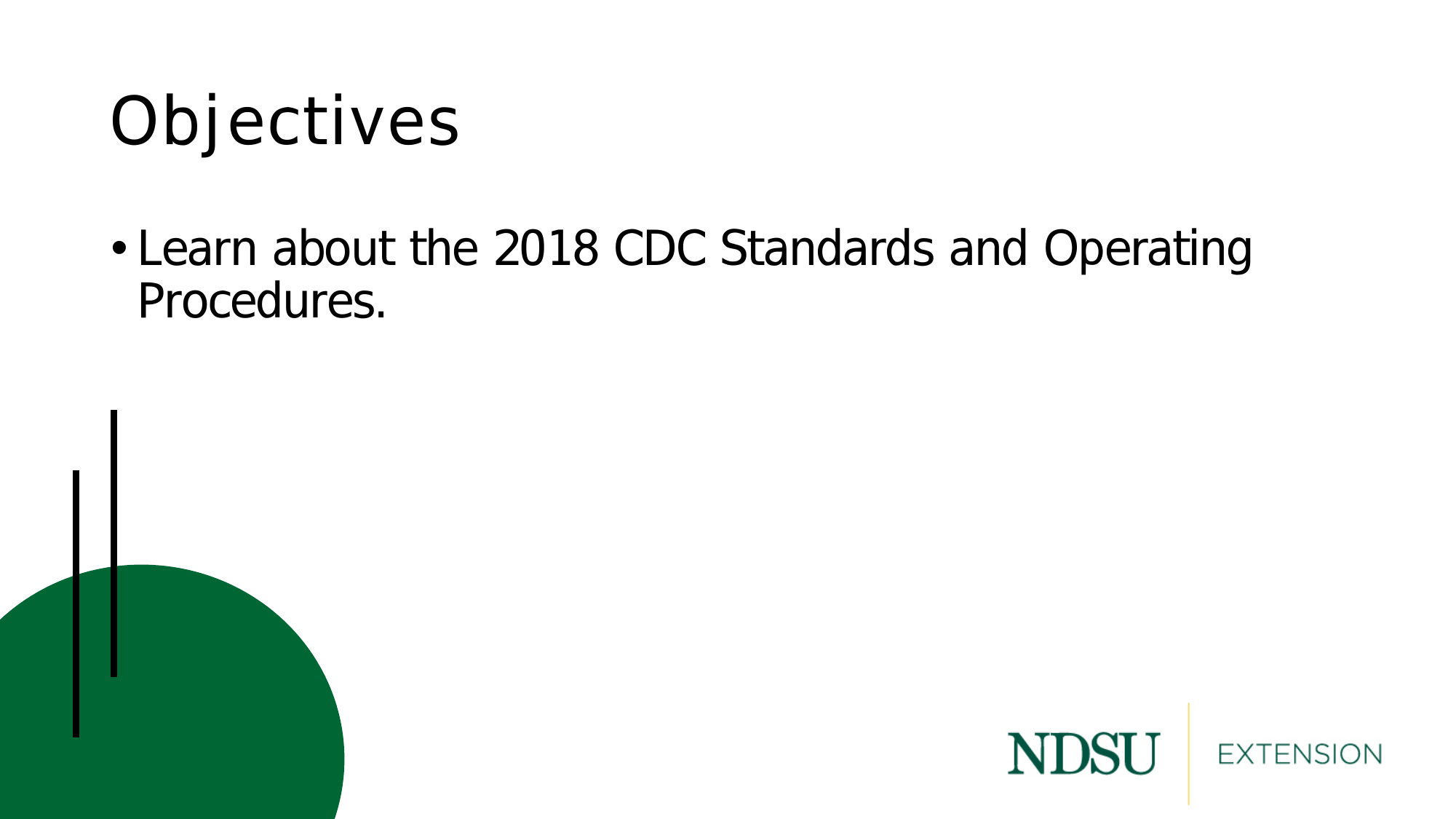

# Objectives
Learn about the 2018 CDC Standards and Operating Procedures.